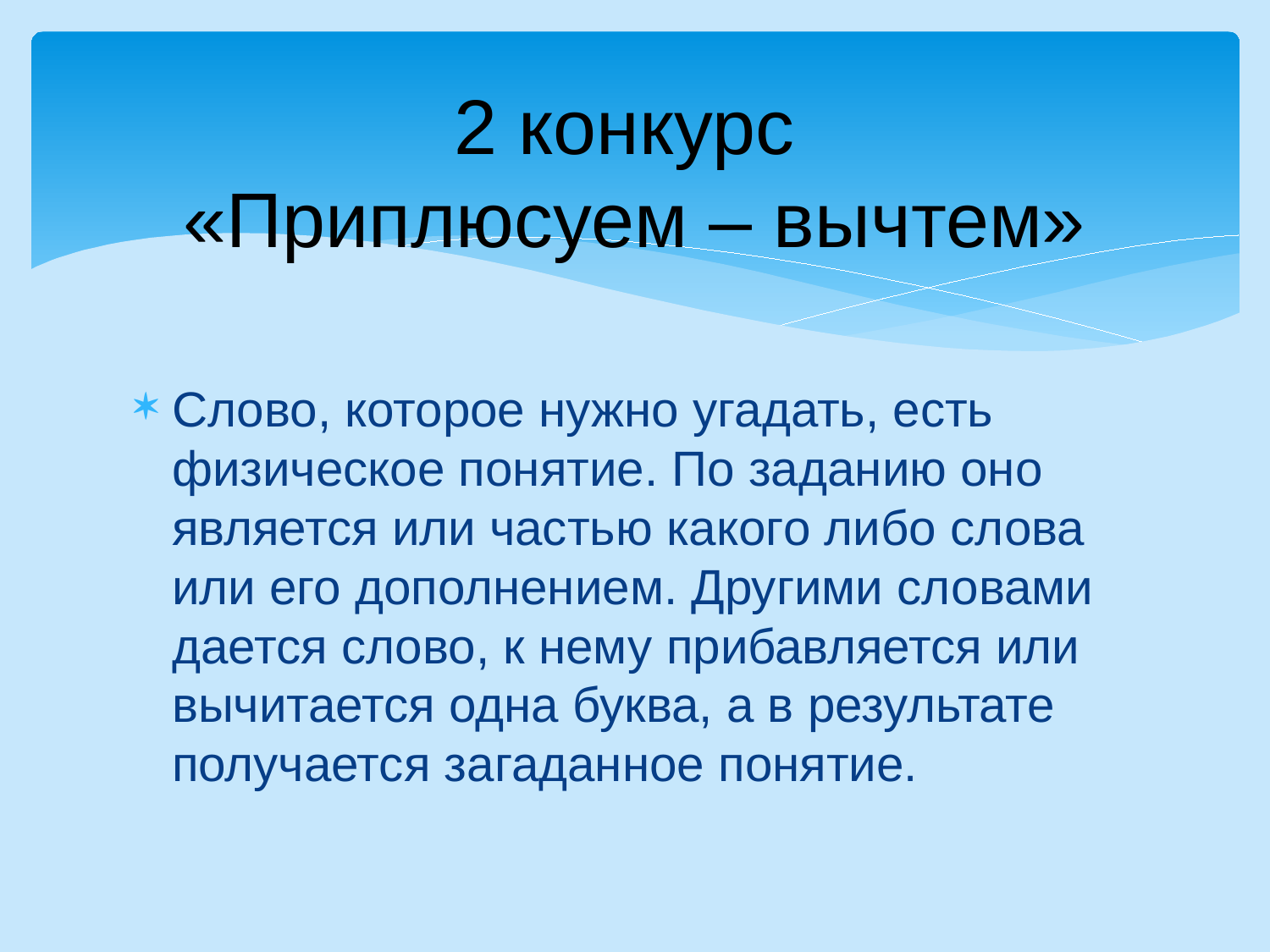

# 2 конкурс «Приплюсуем – вычтем»
Слово, которое нужно угадать, есть физическое понятие. По заданию оно является или частью какого либо слова или его дополнением. Другими словами дается слово, к нему прибавляется или вычитается одна буква, а в результате получается загаданное понятие.